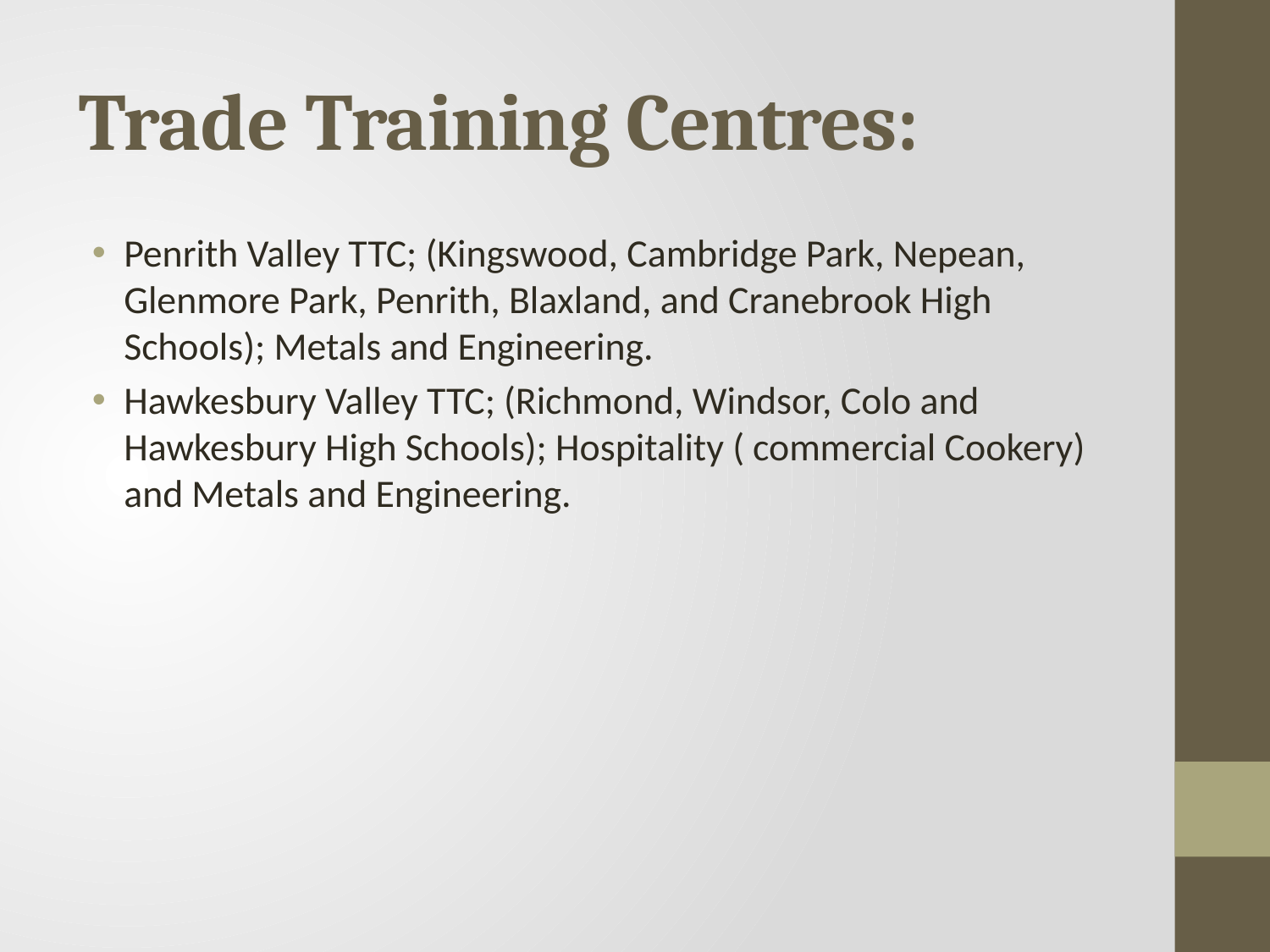

# Trade Training Centres:
Penrith Valley TTC; (Kingswood, Cambridge Park, Nepean, Glenmore Park, Penrith, Blaxland, and Cranebrook High Schools); Metals and Engineering.
Hawkesbury Valley TTC; (Richmond, Windsor, Colo and Hawkesbury High Schools); Hospitality ( commercial Cookery) and Metals and Engineering.